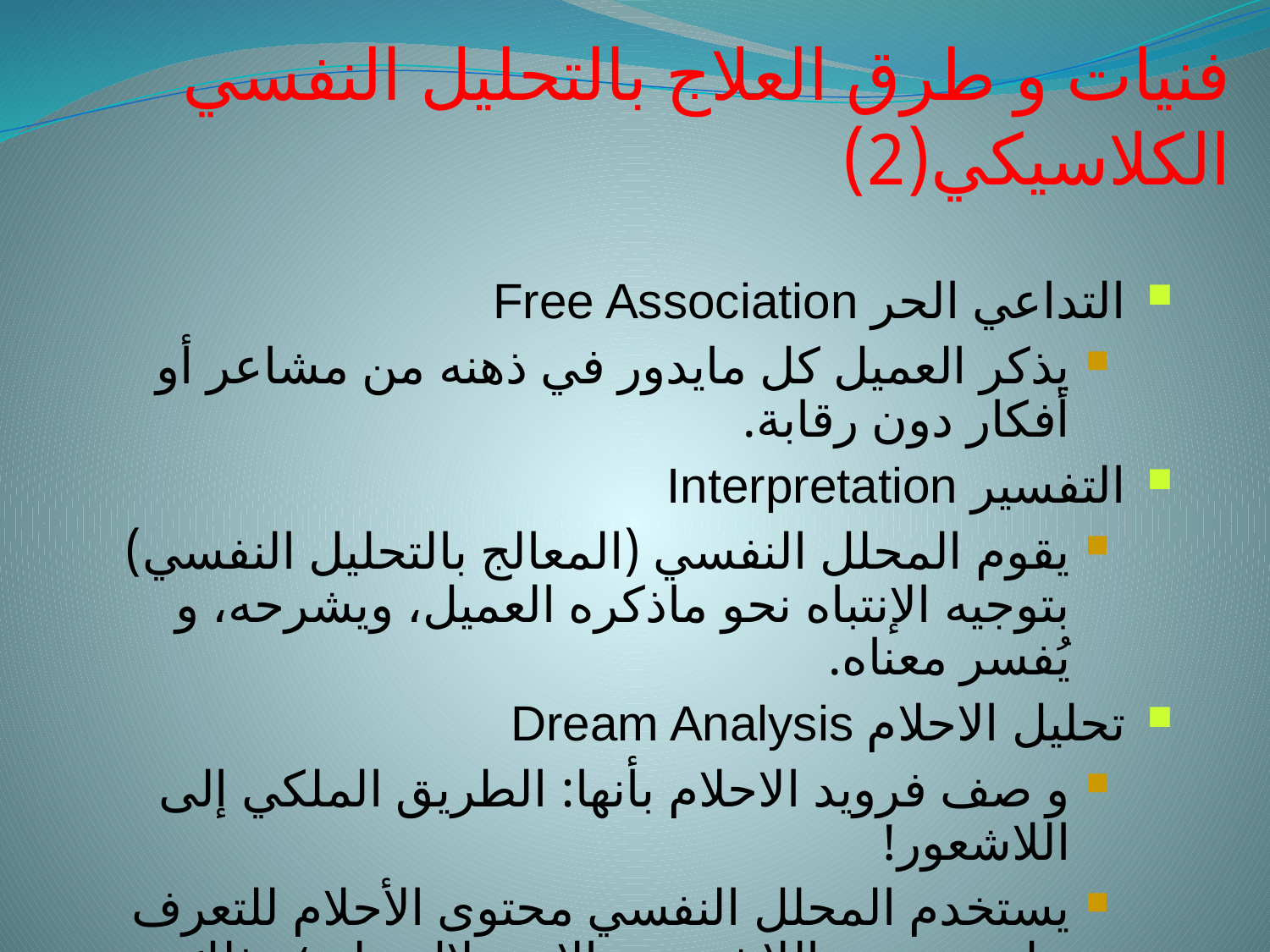

فنيات و طرق العلاج بالتحليل النفسي الكلاسيكي(2)
التداعي الحر Free Association
يذكر العميل كل مايدور في ذهنه من مشاعر أو أفكار دون رقابة.
التفسير Interpretation
يقوم المحلل النفسي (المعالج بالتحليل النفسي) بتوجيه الإنتباه نحو ماذكره العميل، ويشرحه، و يُفسر معناه.
تحليل الاحلام Dream Analysis
و صف فرويد الاحلام بأنها: الطريق الملكي إلى اللاشعور!
يستخدم المحلل النفسي محتوى الأحلام للتعرف على محتوى اللاشعور و الإستدلال عليه؛ وذلك بهدف جلب المحتوى اللاشعوري إلى الضوء – إلى مستوى الشعور!